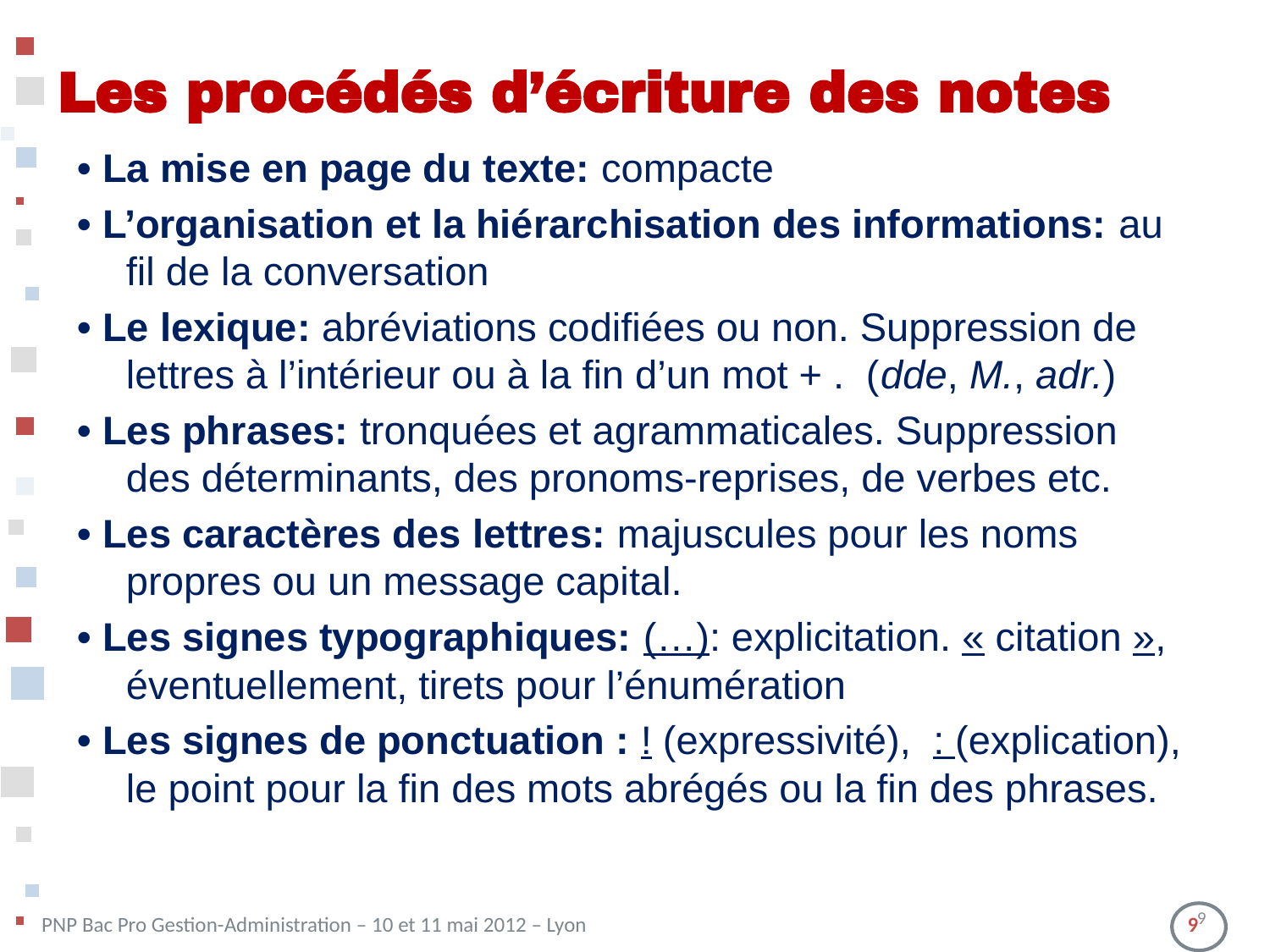

# Les procédés d’écriture des notes
• La mise en page du texte: compacte
• L’organisation et la hiérarchisation des informations: au fil de la conversation
• Le lexique: abréviations codifiées ou non. Suppression de lettres à l’intérieur ou à la fin d’un mot + .  (dde, M., adr.)
• Les phrases: tronquées et agrammaticales. Suppression des déterminants, des pronoms-reprises, de verbes etc.
• Les caractères des lettres: majuscules pour les noms propres ou un message capital.
• Les signes typographiques: (…): explicitation. « citation », éventuellement, tirets pour l’énumération
• Les signes de ponctuation : ! (expressivité),  : (explication), le point pour la fin des mots abrégés ou la fin des phrases.
9